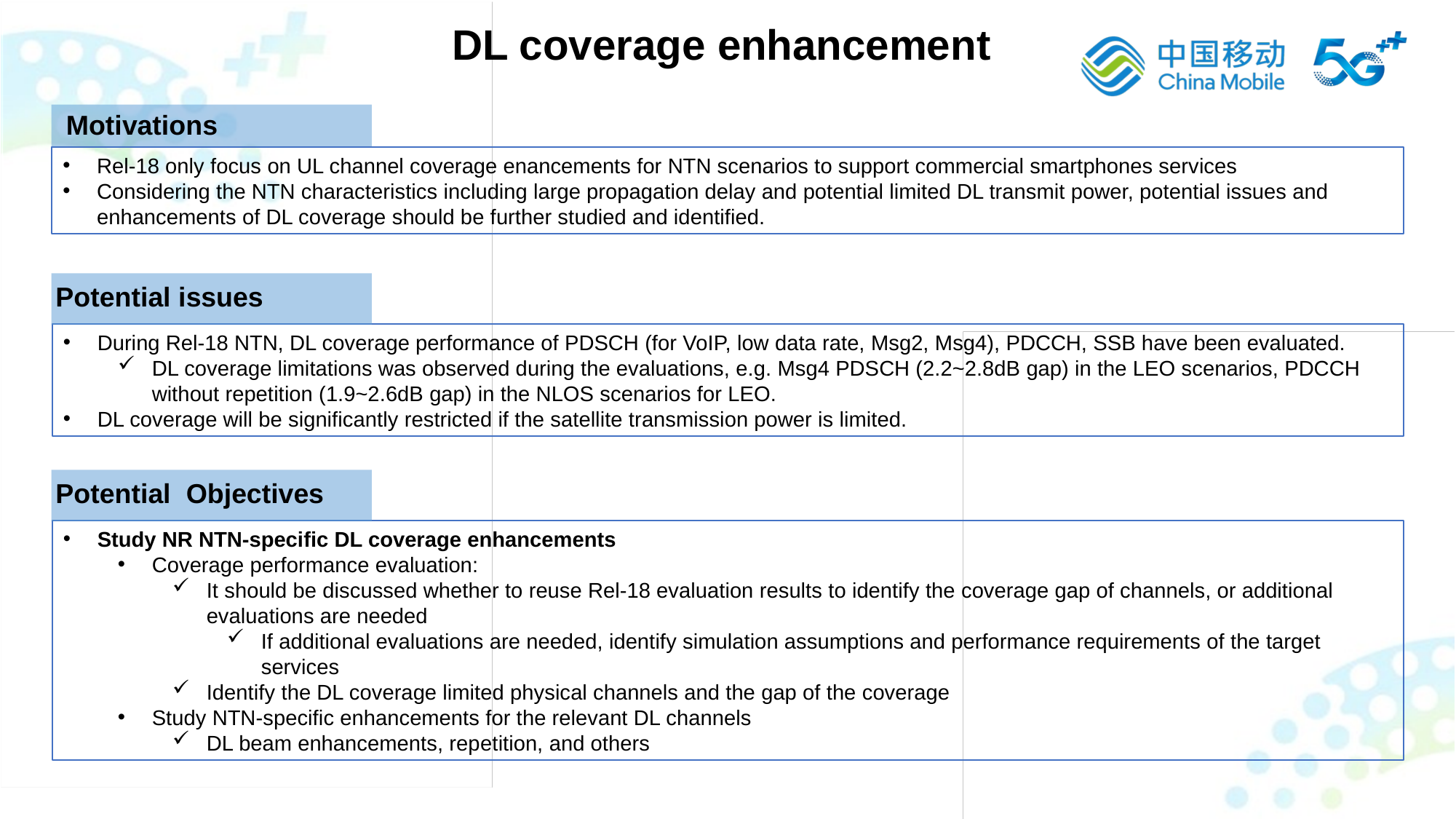

DL coverage enhancement
Motivations

Rel-18 only focus on UL channel coverage enancements for NTN scenarios to support commercial smartphones services
Considering the NTN characteristics including large propagation delay and potential limited DL transmit power, potential issues and enhancements of DL coverage should be further studied and identified.
Potential issues

During Rel-18 NTN, DL coverage performance of PDSCH (for VoIP, low data rate, Msg2, Msg4), PDCCH, SSB have been evaluated.
DL coverage limitations was observed during the evaluations, e.g. Msg4 PDSCH (2.2~2.8dB gap) in the LEO scenarios, PDCCH without repetition (1.9~2.6dB gap) in the NLOS scenarios for LEO.
DL coverage will be significantly restricted if the satellite transmission power is limited.
Potential  Objectives

Study NR NTN-specific DL coverage enhancements
Coverage performance evaluation:
It should be discussed whether to reuse Rel-18 evaluation results to identify the coverage gap of channels, or additional evaluations are needed
If additional evaluations are needed, identify simulation assumptions and performance requirements of the target services
Identify the DL coverage limited physical channels and the gap of the coverage
Study NTN-specific enhancements for the relevant DL channels
DL beam enhancements, repetition, and others